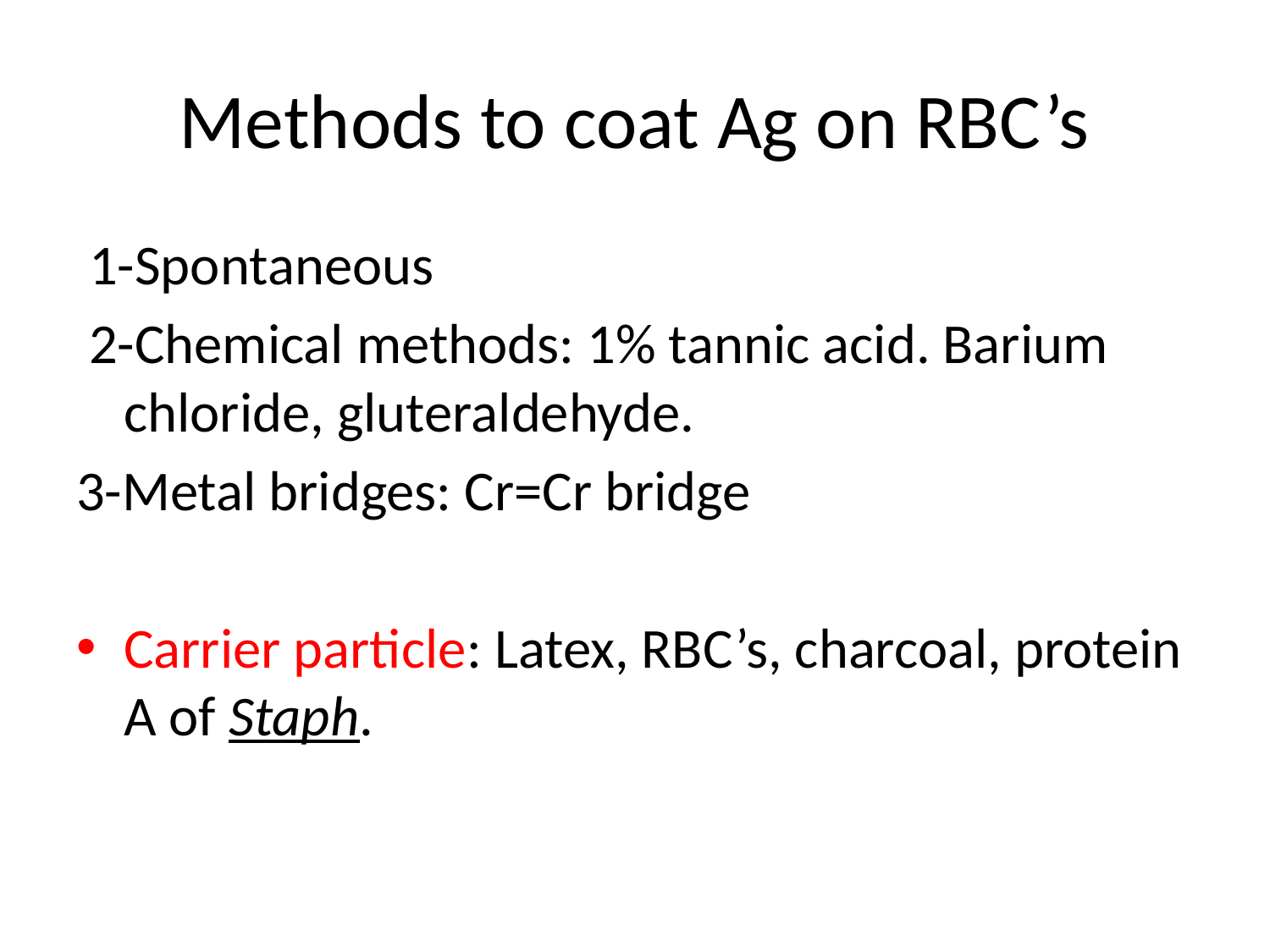

# Methods to coat Ag on RBC’s
 1-Spontaneous
 2-Chemical methods: 1% tannic acid. Barium chloride, gluteraldehyde.
3-Metal bridges: Cr=Cr bridge

Carrier particle: Latex, RBC’s, charcoal, protein A of Staph.